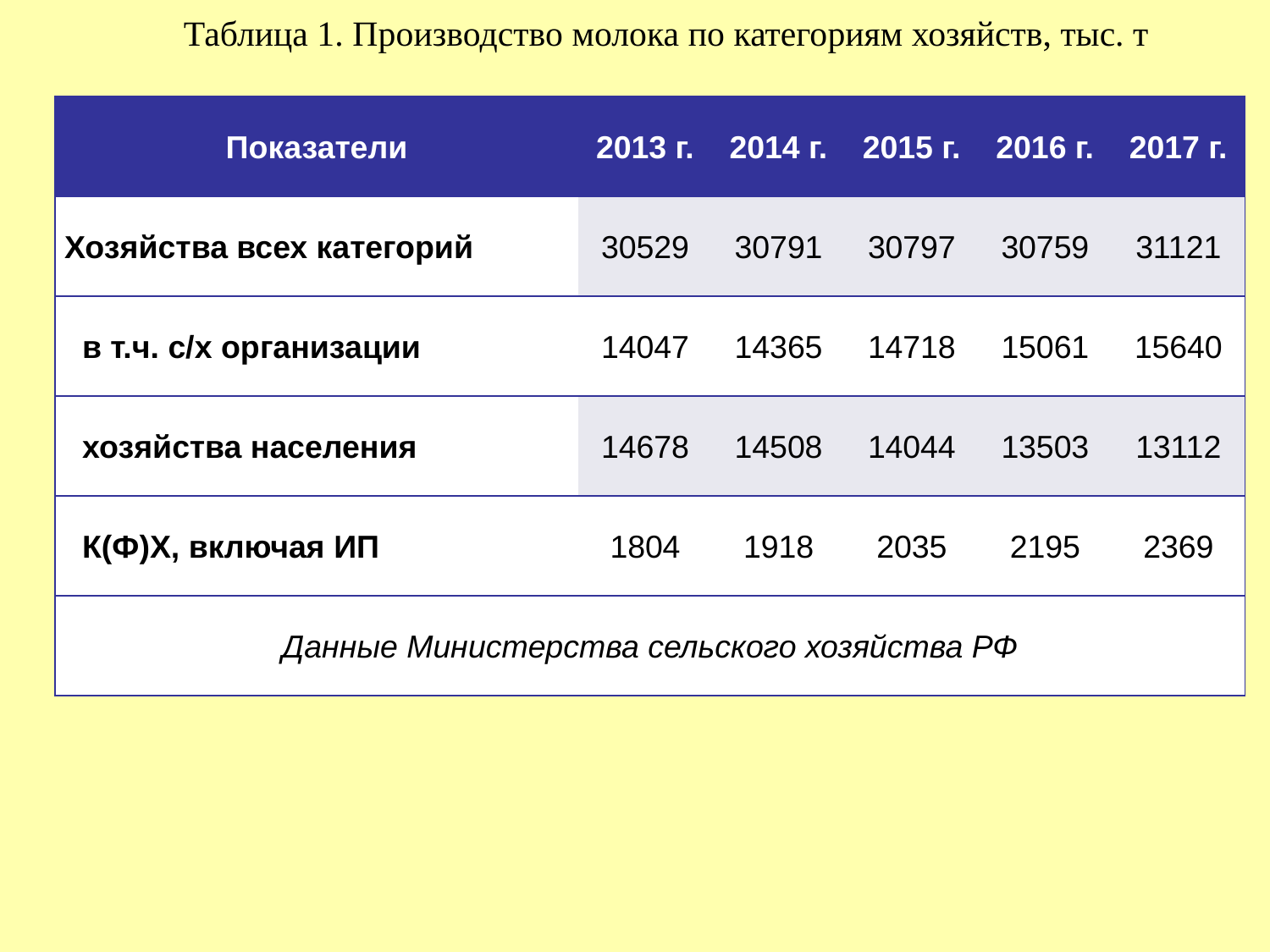

Таблица 1. Производство молока по категориям хозяйств, тыс. т
| Показатели | 2013 г. | 2014 г. | 2015 г. | 2016 г. | 2017 г. |
| --- | --- | --- | --- | --- | --- |
| Хозяйства всех категорий | 30529 | 30791 | 30797 | 30759 | 31121 |
| в т.ч. с/х организации | 14047 | 14365 | 14718 | 15061 | 15640 |
| хозяйства населения | 14678 | 14508 | 14044 | 13503 | 13112 |
| К(Ф)Х, включая ИП | 1804 | 1918 | 2035 | 2195 | 2369 |
| Данные Министерства сельского хозяйства РФ |  |  |  |  |  |